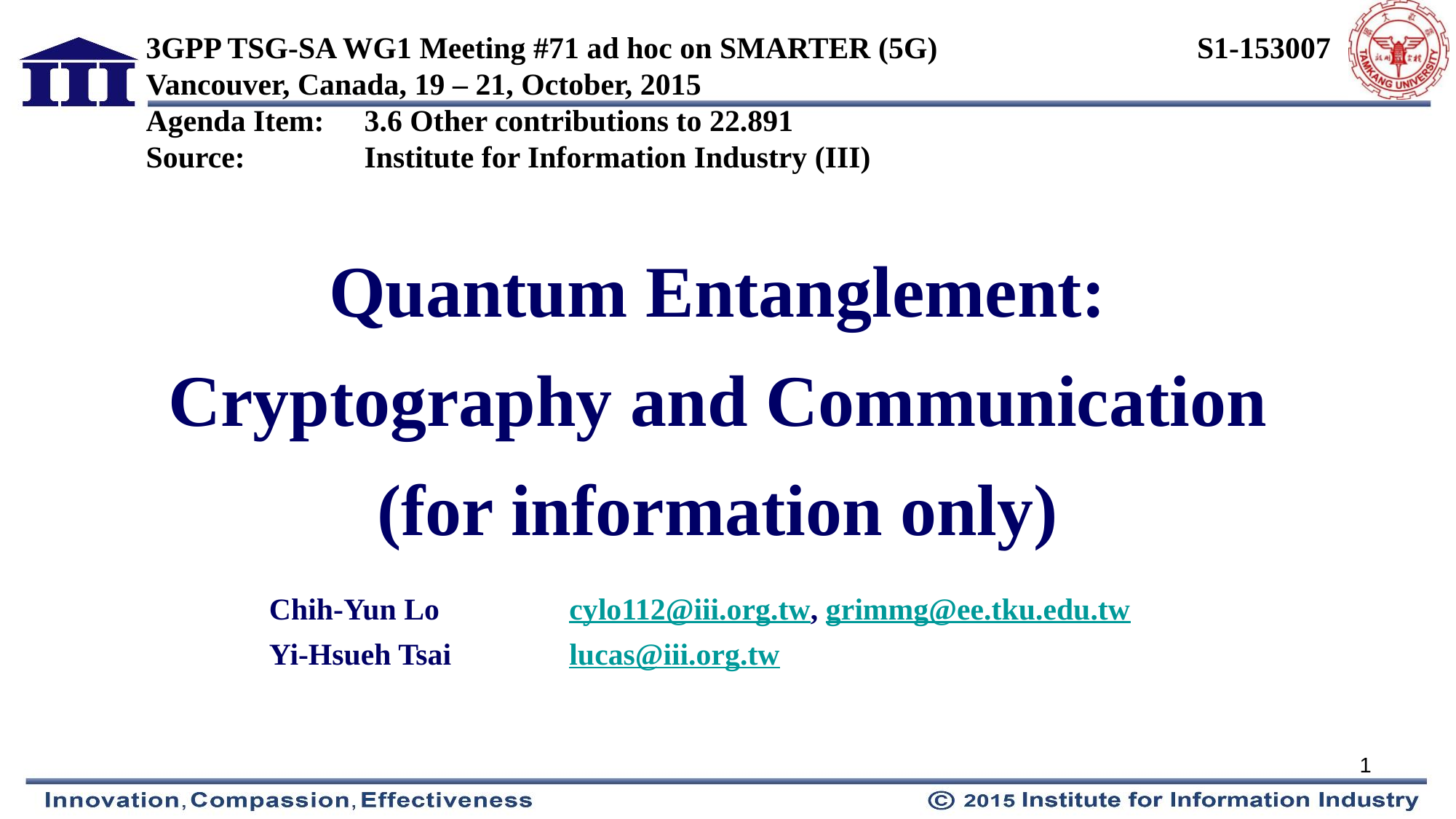

3GPP TSG-SA WG1 Meeting #71 ad hoc on SMARTER (5G)		         S1-153007
Vancouver, Canada, 19 – 21, October, 2015
Agenda Item:	3.6 Other contributions to 22.891
Source:		Institute for Information Industry (III)
Quantum Entanglement:
Cryptography and Communication
(for information only)
Chih-Yun Lo	cylo112@iii.org.tw, grimmg@ee.tku.edu.tw
Yi-Hsueh Tsai	lucas@iii.org.tw
1